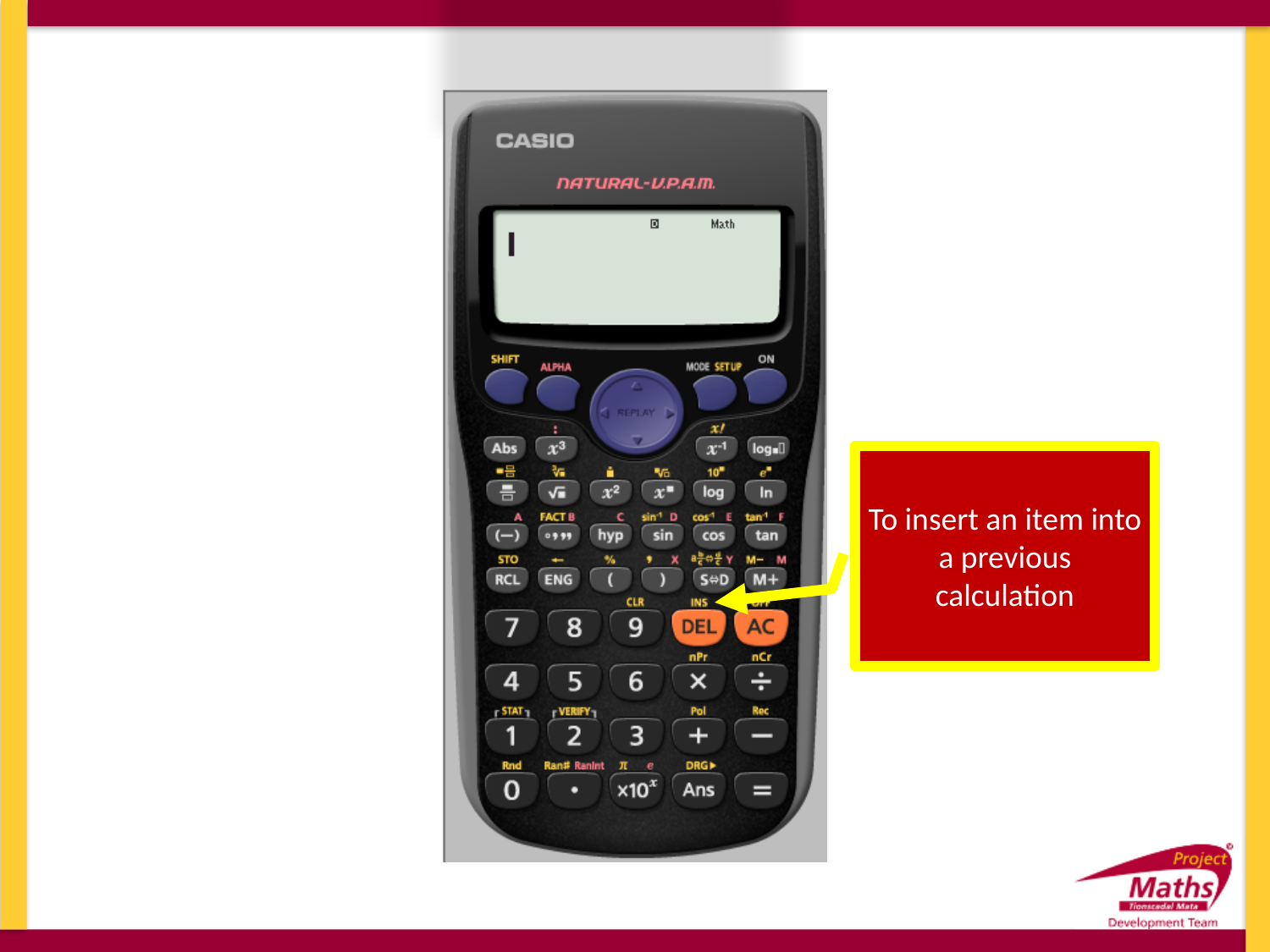

To insert an item into a previous calculation